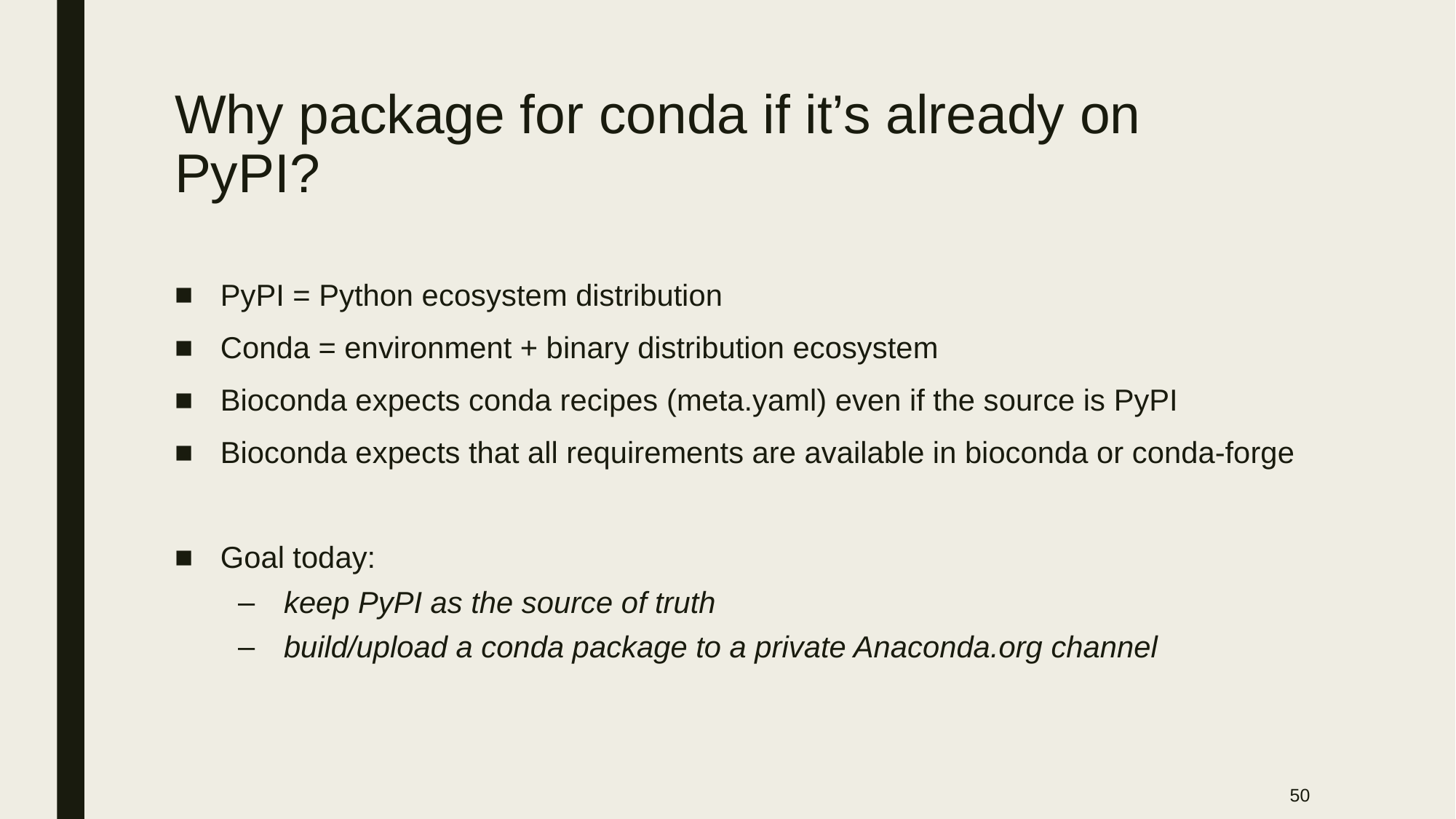

# Why package for conda if it’s already on PyPI?
PyPI = Python ecosystem distribution
Conda = environment + binary distribution ecosystem
Bioconda expects conda recipes (meta.yaml) even if the source is PyPI
Bioconda expects that all requirements are available in bioconda or conda-forge

Goal today:
keep PyPI as the source of truth
build/upload a conda package to a private Anaconda.org channel
50